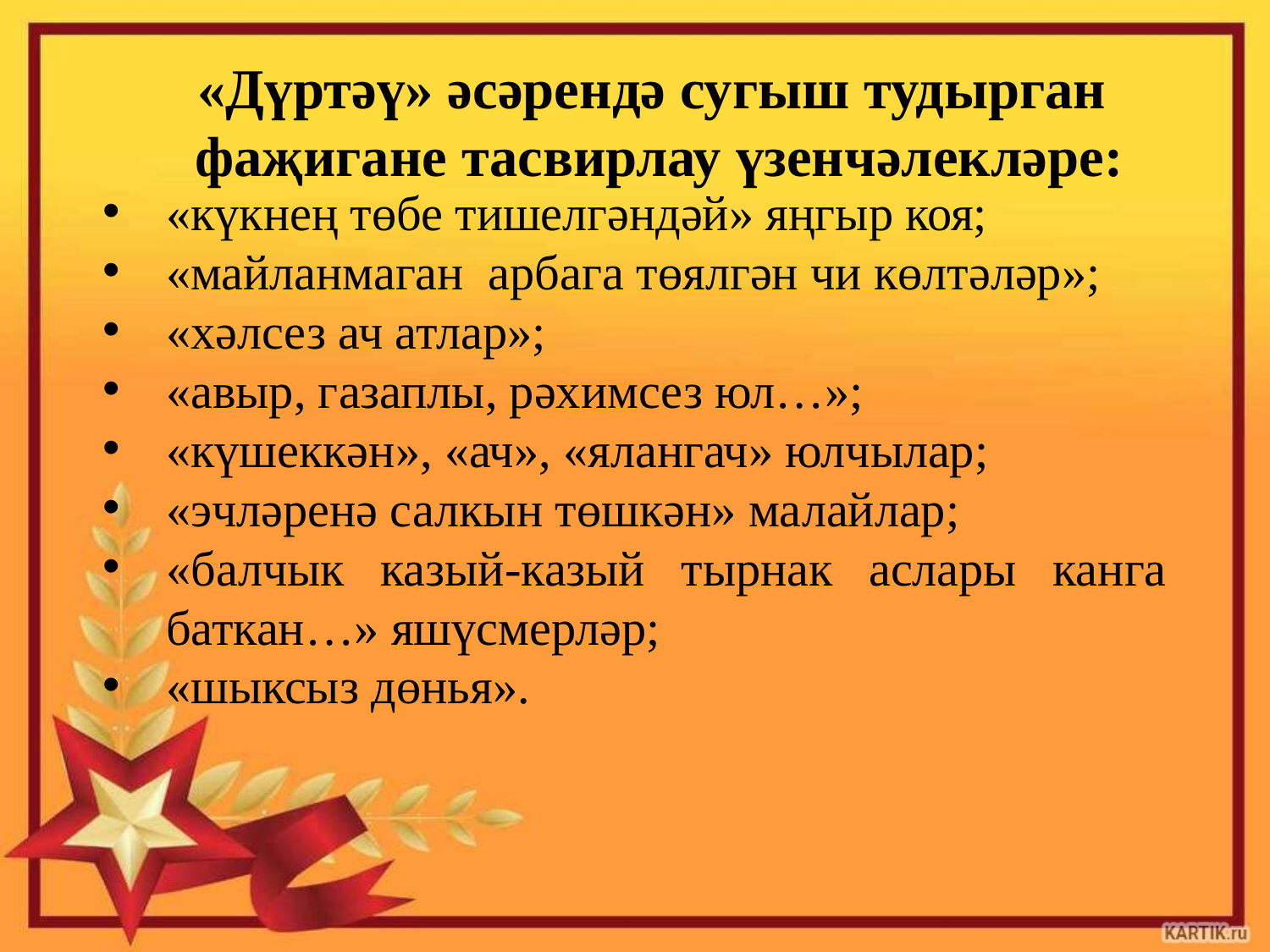

«Дүртәү» әсәрендә сугыш тудырган
фаҗигане тасвирлау үзенчәлекләре:

«күкнең төбе тишелгәндәй» яңгыр коя;
«майланмаган  арбага төялгән чи көлтәләр»;
«хәлсез ач атлар»;
«авыр, газаплы, рәхимсез юл…»;
«күшеккән», «ач», «ялангач» юлчылар;
«эчләренә салкын төшкән» малайлар;
«балчык казый-казый тырнак аслары канга баткан…» яшүсмерләр;
«шыксыз дөнья».